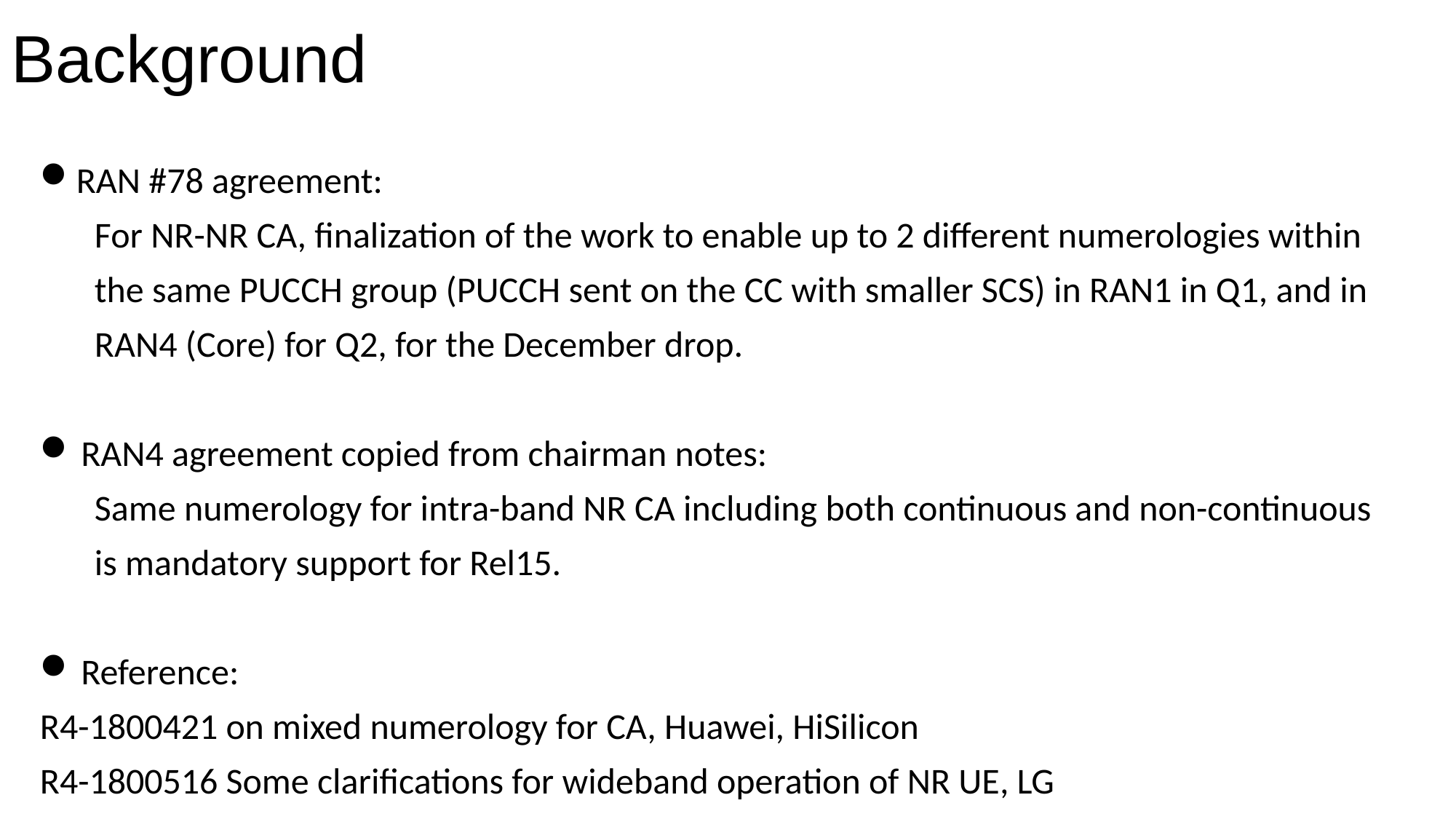

# Background
RAN #78 agreement:
For NR-NR CA, finalization of the work to enable up to 2 different numerologies within the same PUCCH group (PUCCH sent on the CC with smaller SCS) in RAN1 in Q1, and in RAN4 (Core) for Q2, for the December drop.

RAN4 agreement copied from chairman notes:
Same numerology for intra-band NR CA including both continuous and non-continuous is mandatory support for Rel15.

Reference:
R4-1800421 on mixed numerology for CA, Huawei, HiSilicon
R4-1800516 Some clarifications for wideband operation of NR UE, LG